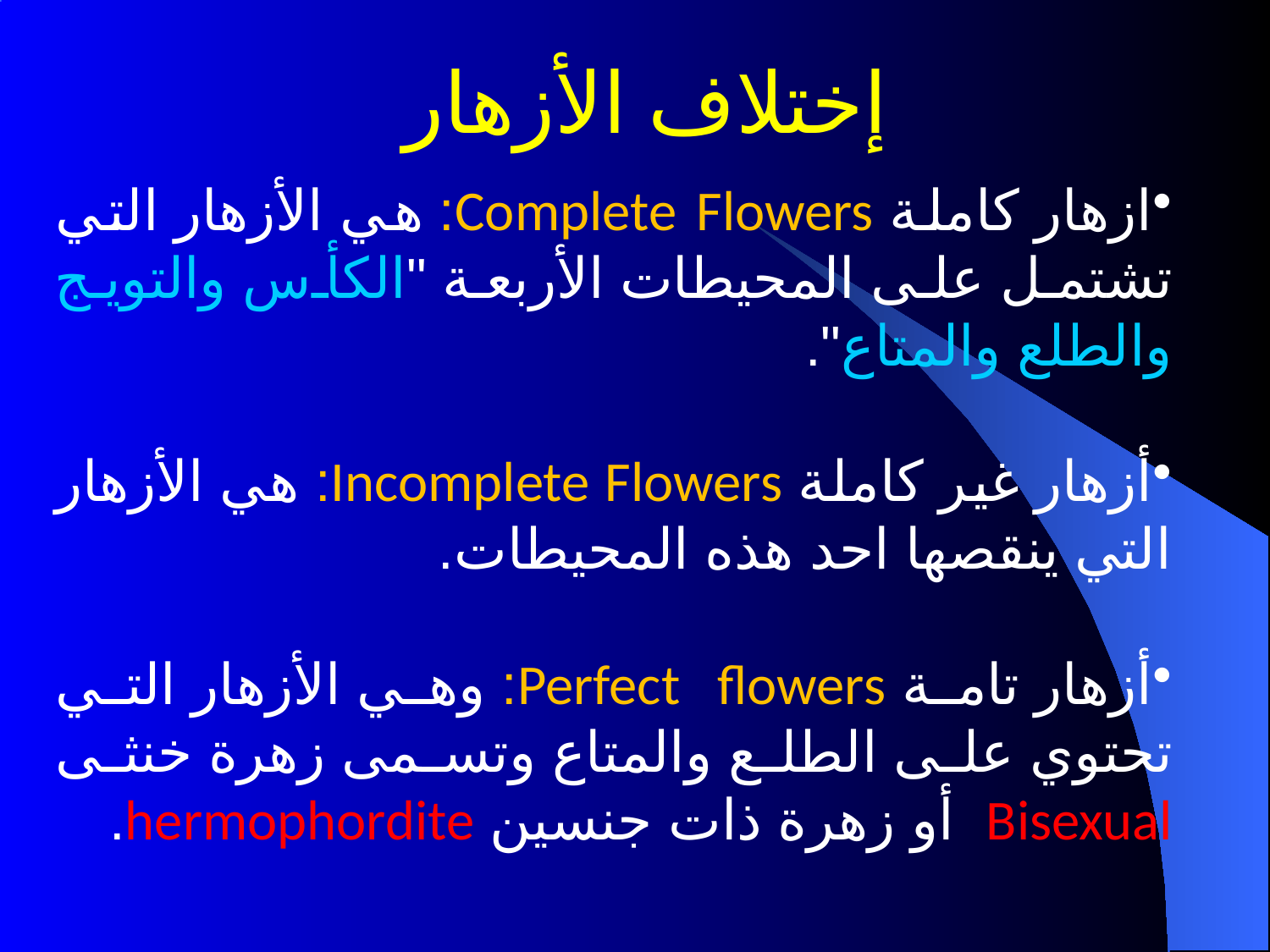

إختلاف الأزهار
ازهار كاملة Complete Flowers: هي الأزهار التي تشتمل على المحيطات الأربعة "الكأس والتويج والطلع والمتاع".

أزهار غير كاملة Incomplete Flowers: هي الأزهار التي ينقصها احد هذه المحيطات.

أزهار تامة Perfect flowers: وهي الأزهار التي تحتوي على الطلع والمتاع وتسمى زهرة خنثى Bisexual  أو زهرة ذات جنسين hermophordite.